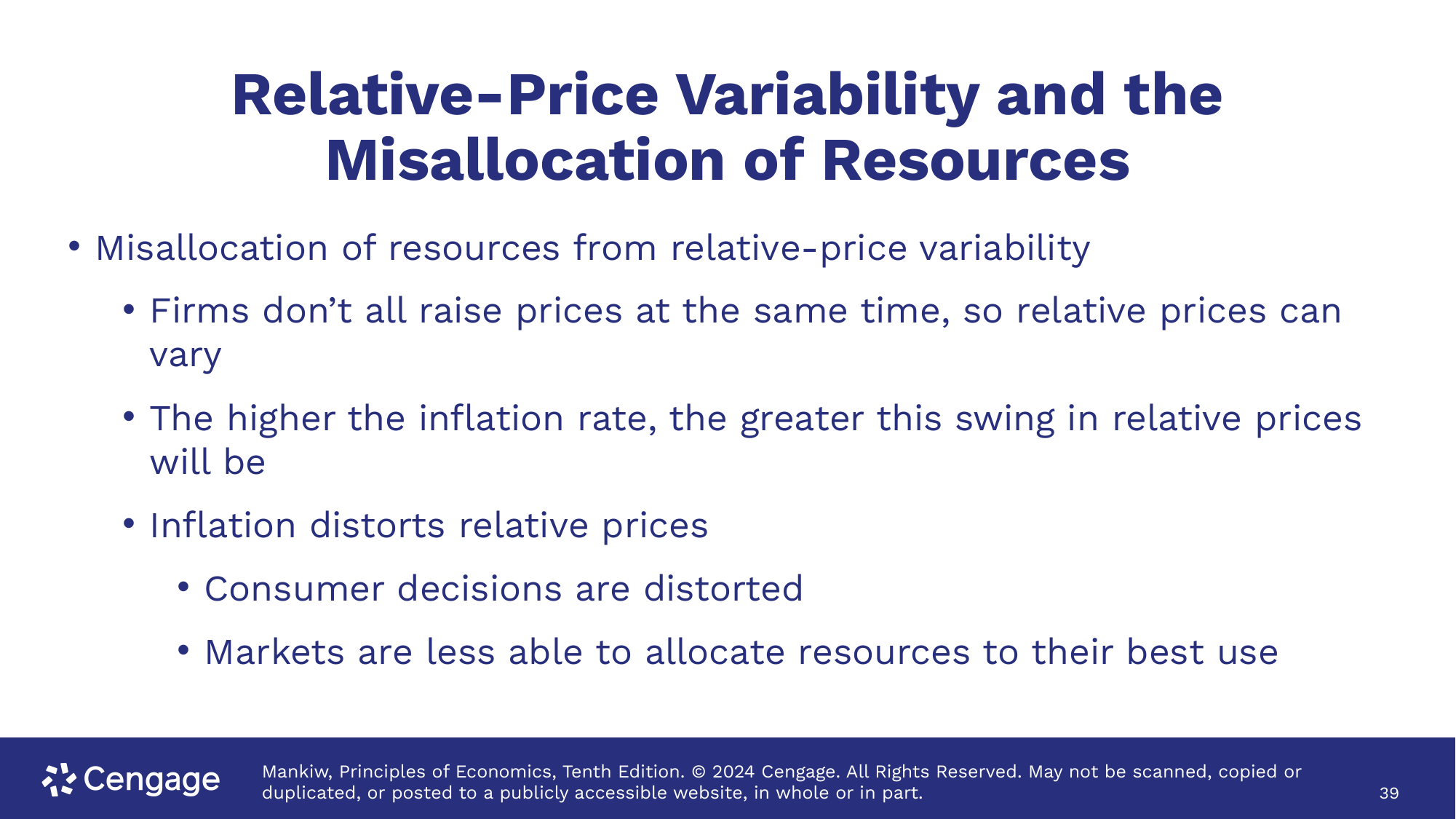

# Relative-Price Variability and the Misallocation of Resources
Misallocation of resources from relative-price variability
Firms don’t all raise prices at the same time, so relative prices can vary
The higher the inflation rate, the greater this swing in relative prices will be
Inflation distorts relative prices
Consumer decisions are distorted
Markets are less able to allocate resources to their best use